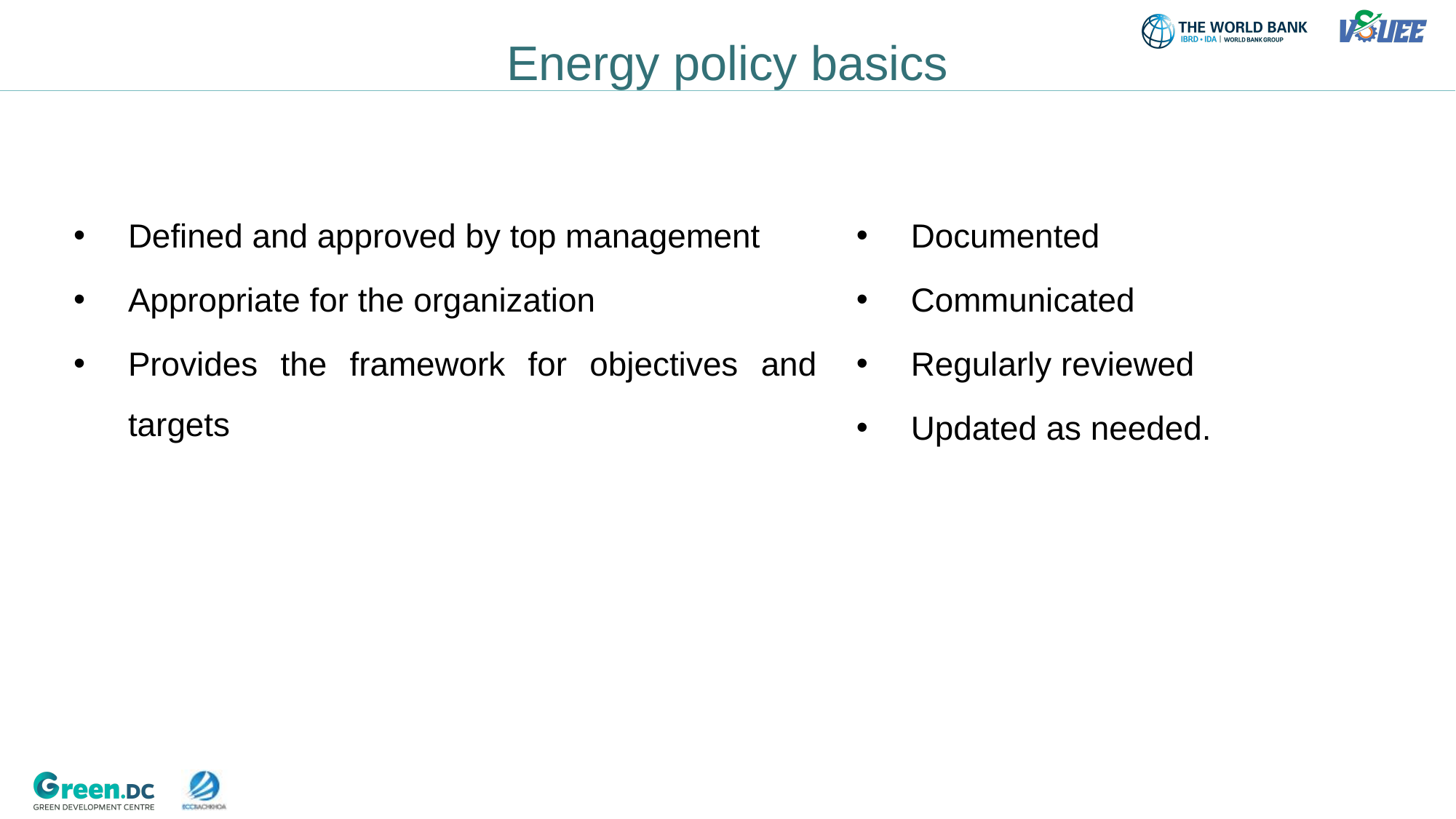

Energy policy basics
Defined and approved by top management
Appropriate for the organization
Provides the framework for objectives and targets
Documented
Communicated
Regularly reviewed
Updated as needed.